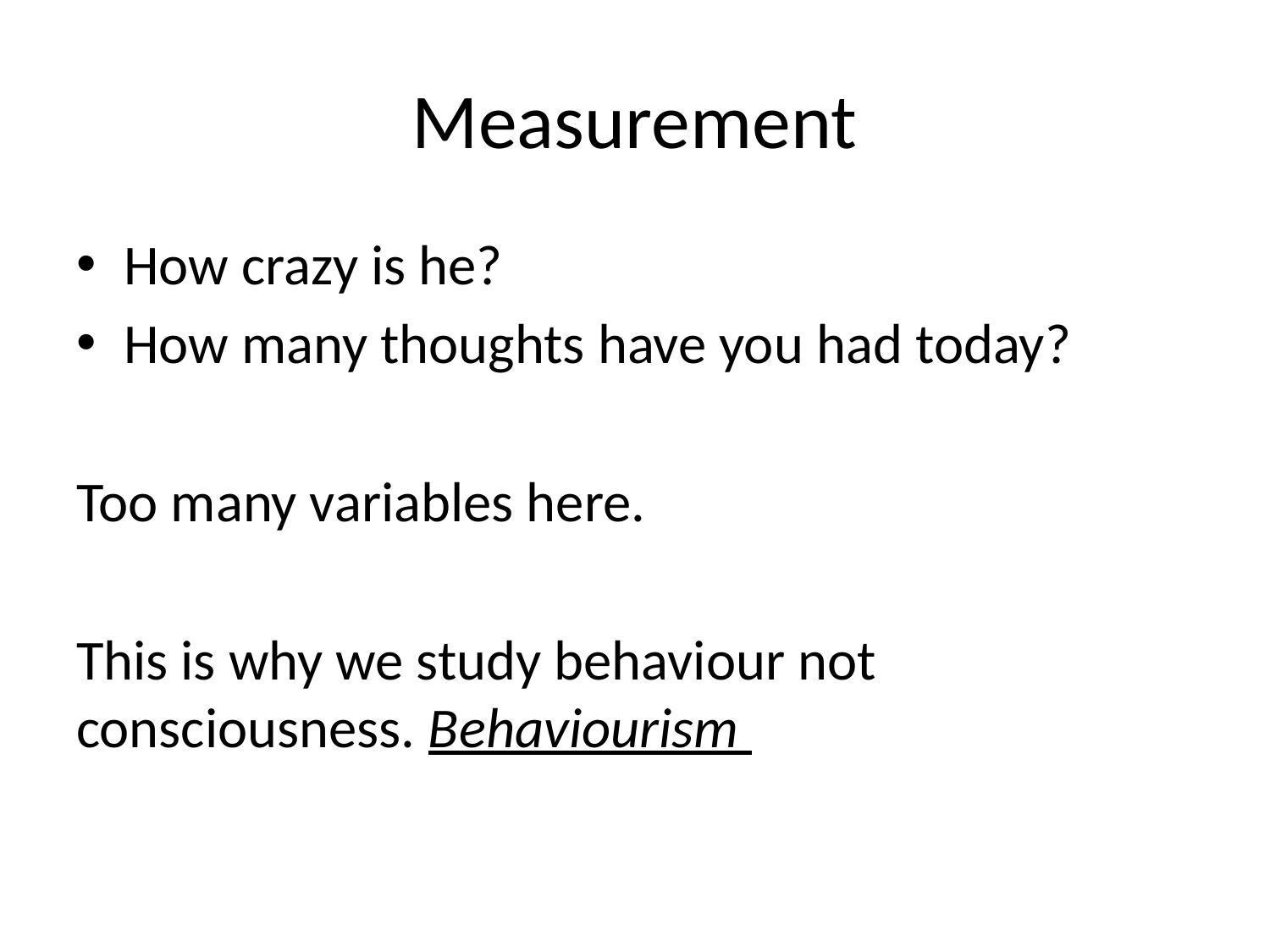

# Measurement
How crazy is he?
How many thoughts have you had today?

Too many variables here.

This is why we study behaviour not consciousness. Behaviourism